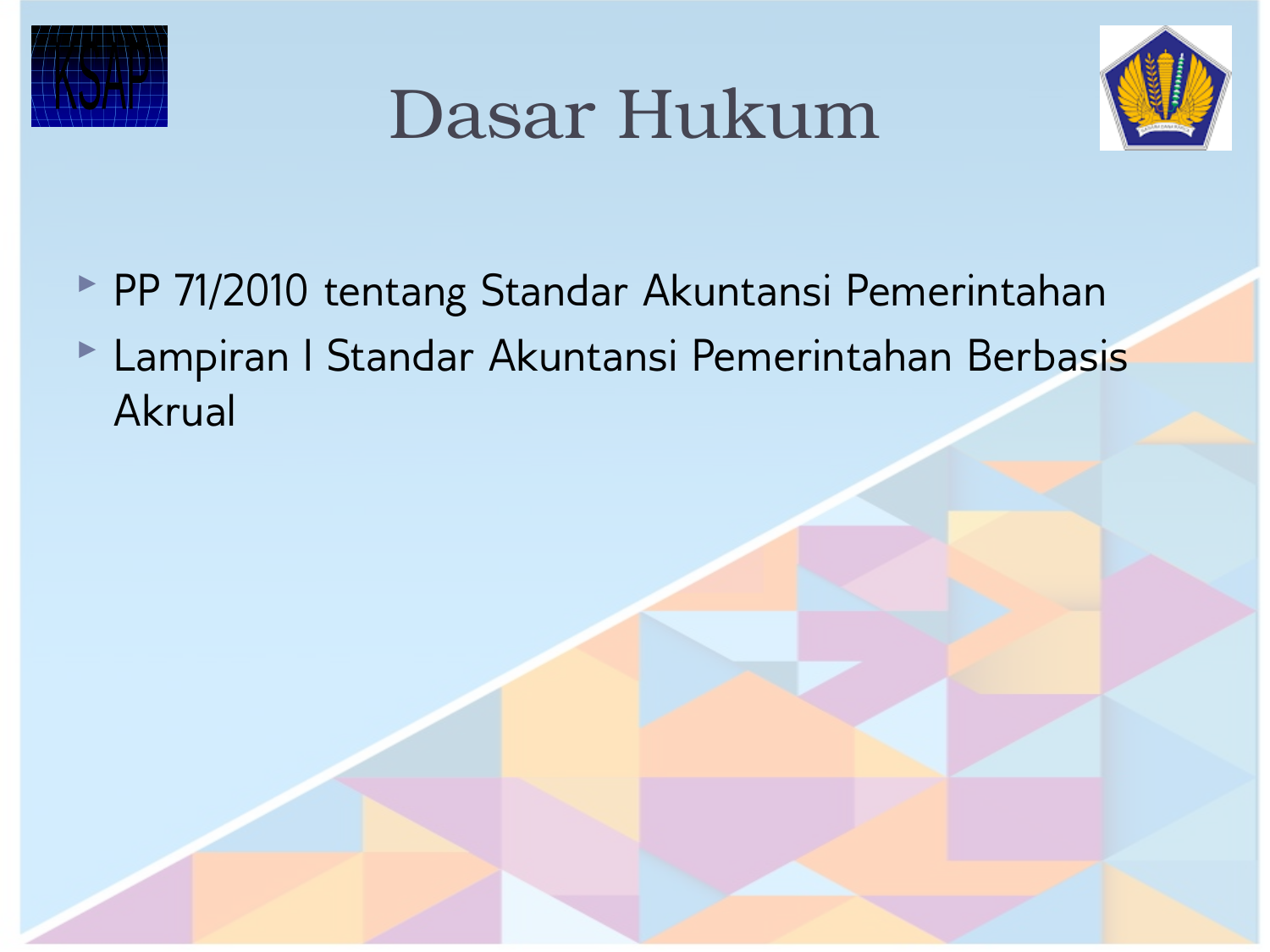

# Dasar Hukum
PP 71/2010 tentang Standar Akuntansi Pemerintahan
Lampiran I Standar Akuntansi Pemerintahan Berbasis Akrual